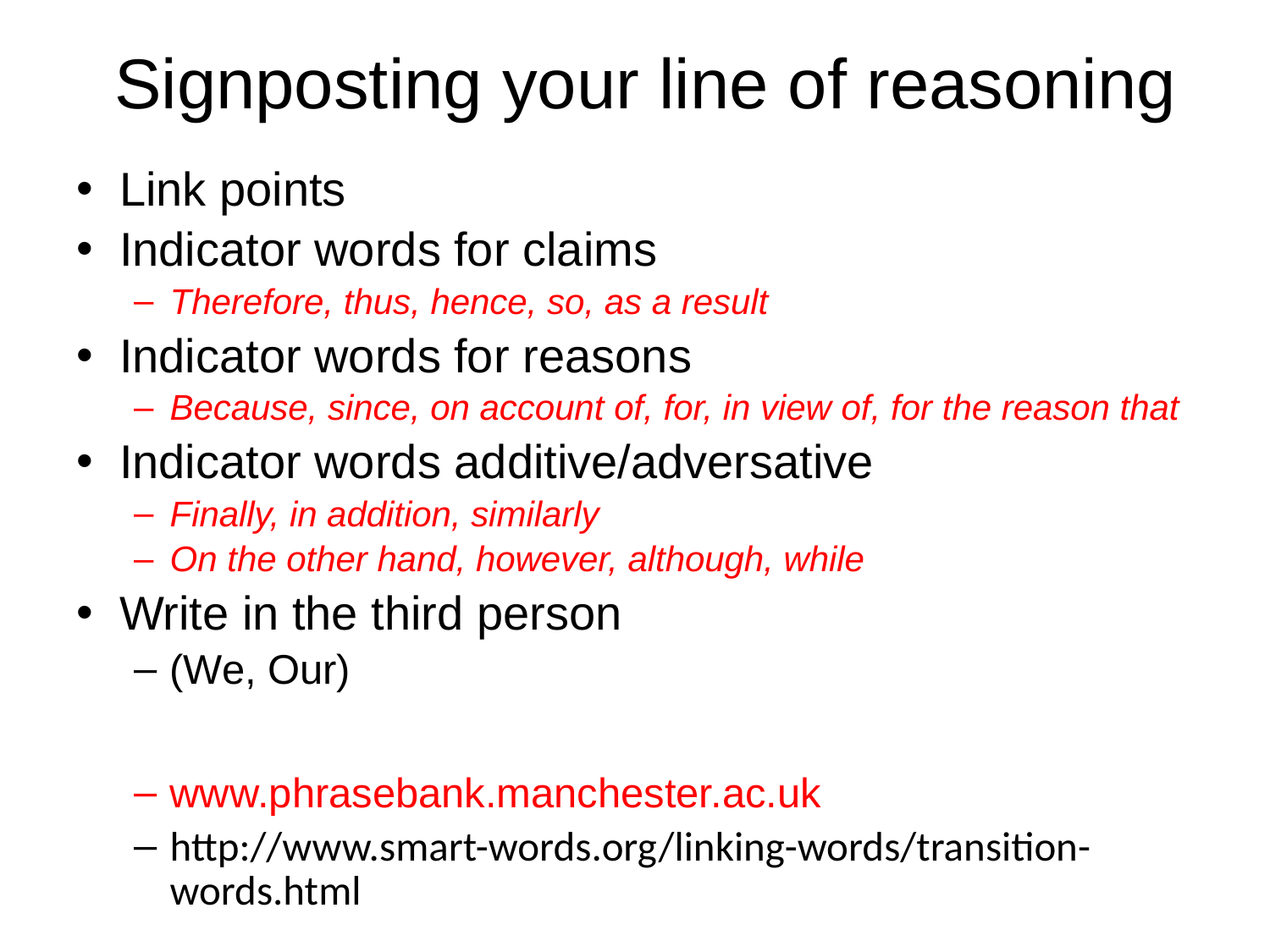

# Signposting your line of reasoning
Link points
Indicator words for claims
Therefore, thus, hence, so, as a result
Indicator words for reasons
Because, since, on account of, for, in view of, for the reason that
Indicator words additive/adversative
Finally, in addition, similarly
On the other hand, however, although, while
Write in the third person
(We, Our)

www.phrasebank.manchester.ac.uk
http://www.smart-words.org/linking-words/transition-words.html